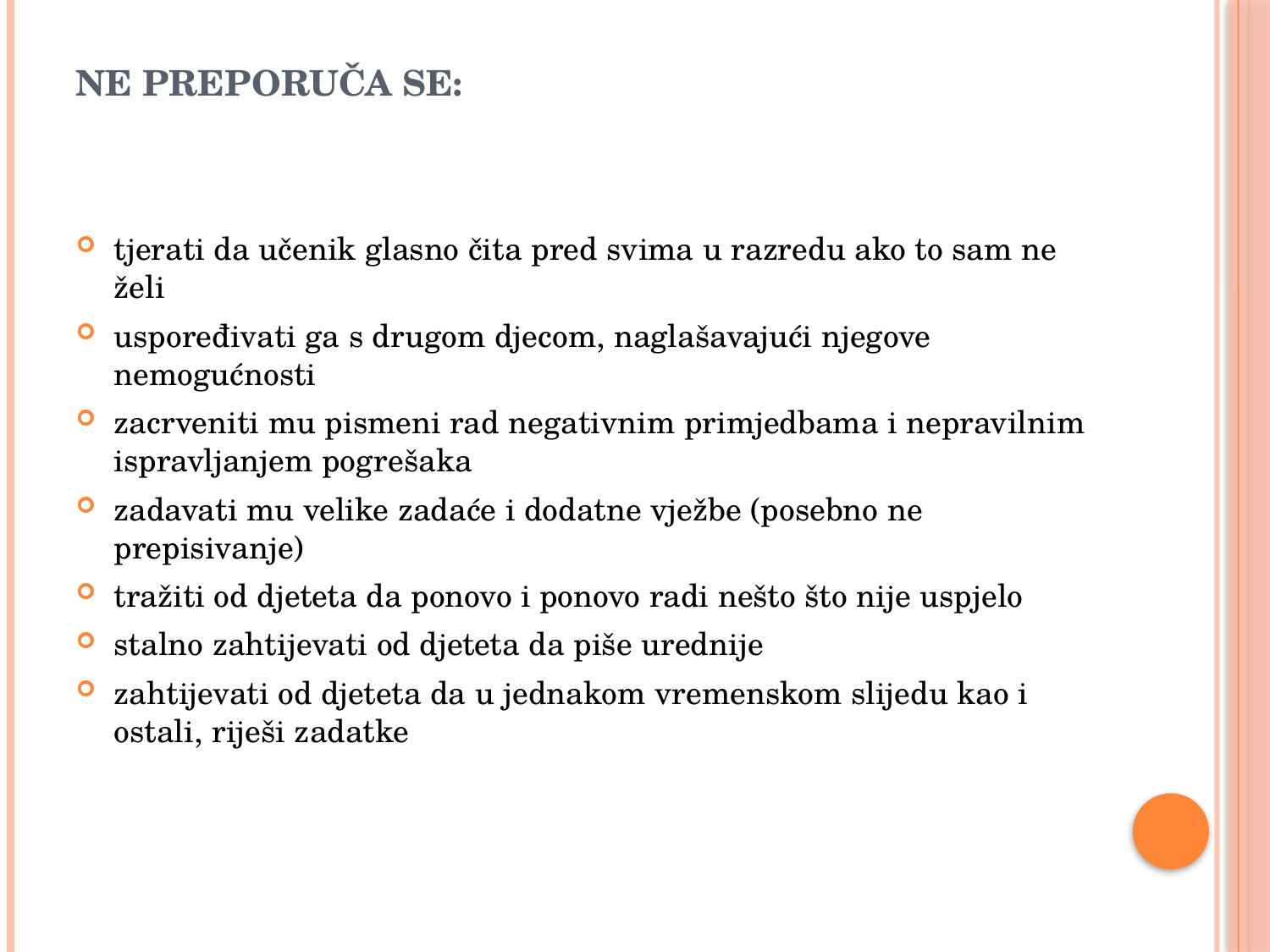

# NE PREPORUČA SE:
tjerati da učenik glasno čita pred svima u razredu ako to sam ne želi
uspoređivati ga s drugom djecom, naglašavajući njegove nemogućnosti
zacrveniti mu pismeni rad negativnim primjedbama i nepravilnim ispravljanjem pogrešaka
zadavati mu velike zadaće i dodatne vježbe (posebno ne prepisivanje)
tražiti od djeteta da ponovo i ponovo radi nešto što nije uspjelo
stalno zahtijevati od djeteta da piše urednije
zahtijevati od djeteta da u jednakom vremenskom slijedu kao i ostali, riješi zadatke